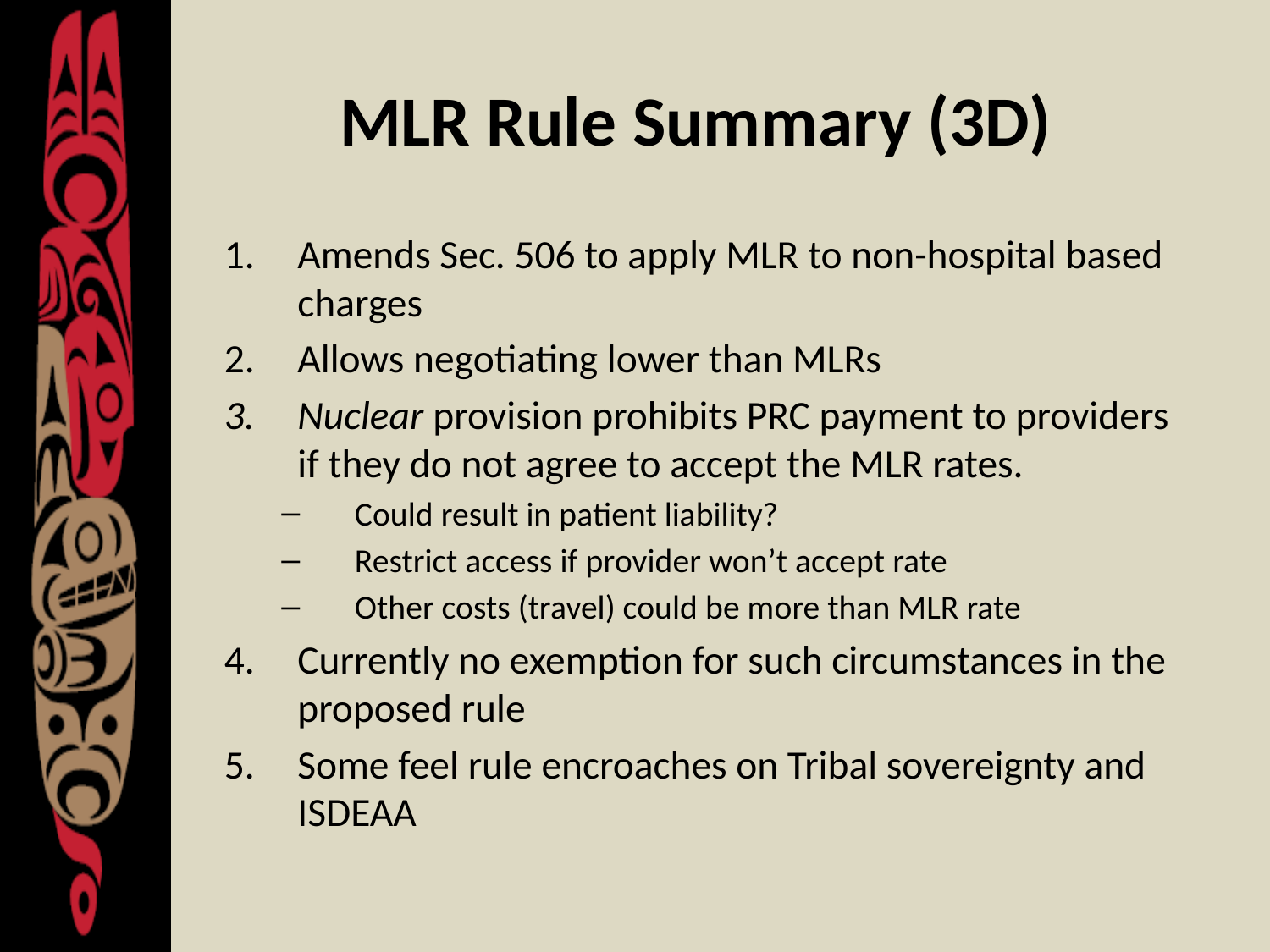

# MLR Rule Summary (3D)
Amends Sec. 506 to apply MLR to non-hospital based charges
Allows negotiating lower than MLRs
Nuclear provision prohibits PRC payment to providers if they do not agree to accept the MLR rates.
Could result in patient liability?
Restrict access if provider won’t accept rate
Other costs (travel) could be more than MLR rate
Currently no exemption for such circumstances in the proposed rule
Some feel rule encroaches on Tribal sovereignty and ISDEAA